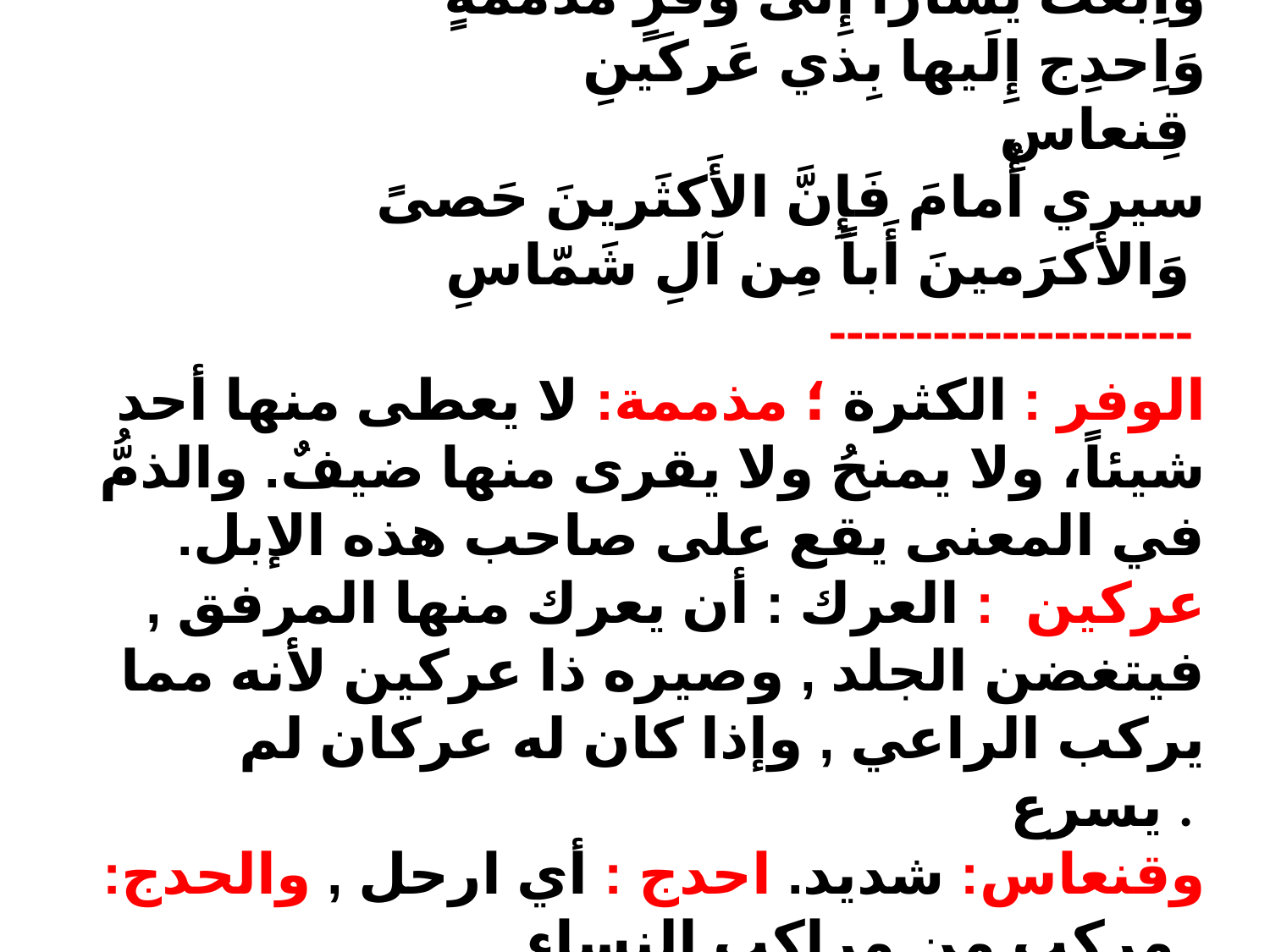

وَاِبعَث يَساراً إِلى وُفرٍ مُذَمَّمَةٍ
                     وَاِحدِج إِلَيها بِذي عَركَينِ قِنعاسِ
سيري أُمامَ فَإِنَّ الأَكثَرينَ حَصىً
                      وَالأَكرَمينَ أَباً مِن آلِ شَمّاسِ
---------------------
 الوفر : الكثرة ؛ مذممة: لا يعطى منها أحد شيئاً، ولا يمنحُ ولا يقرى منها ضيفٌ. والذمُّ في المعنى يقع على صاحب هذه الإبل.  عركين  : العرك : أن يعرك منها المرفق , فيتغضن الجلد , وصيره ذا عركين لأنه مما يركب الراعي , وإذا كان له عركان لم يسرع .
وقنعاس: شديد. احدج : أي ارحل , والحدج: مركب من مراكب النساء .